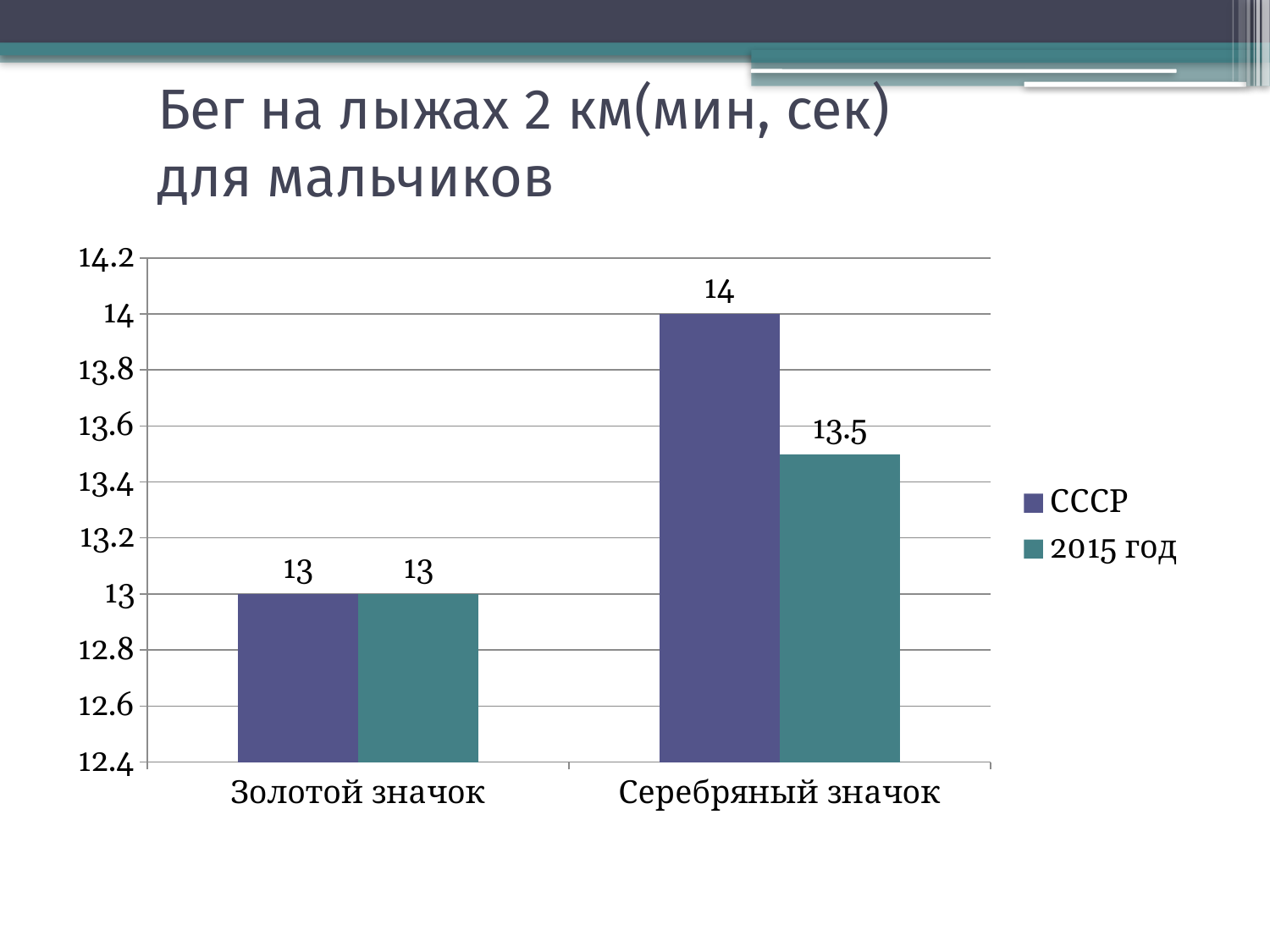

# Бег на лыжах 2 км(мин, сек) для мальчиков

### Chart

| Category | СССР | 2015 год |
|---|---|---|
| Золотой значок | 13.0 | 13.0 |
| Серебряный значок | 14.0 | 13.5 |